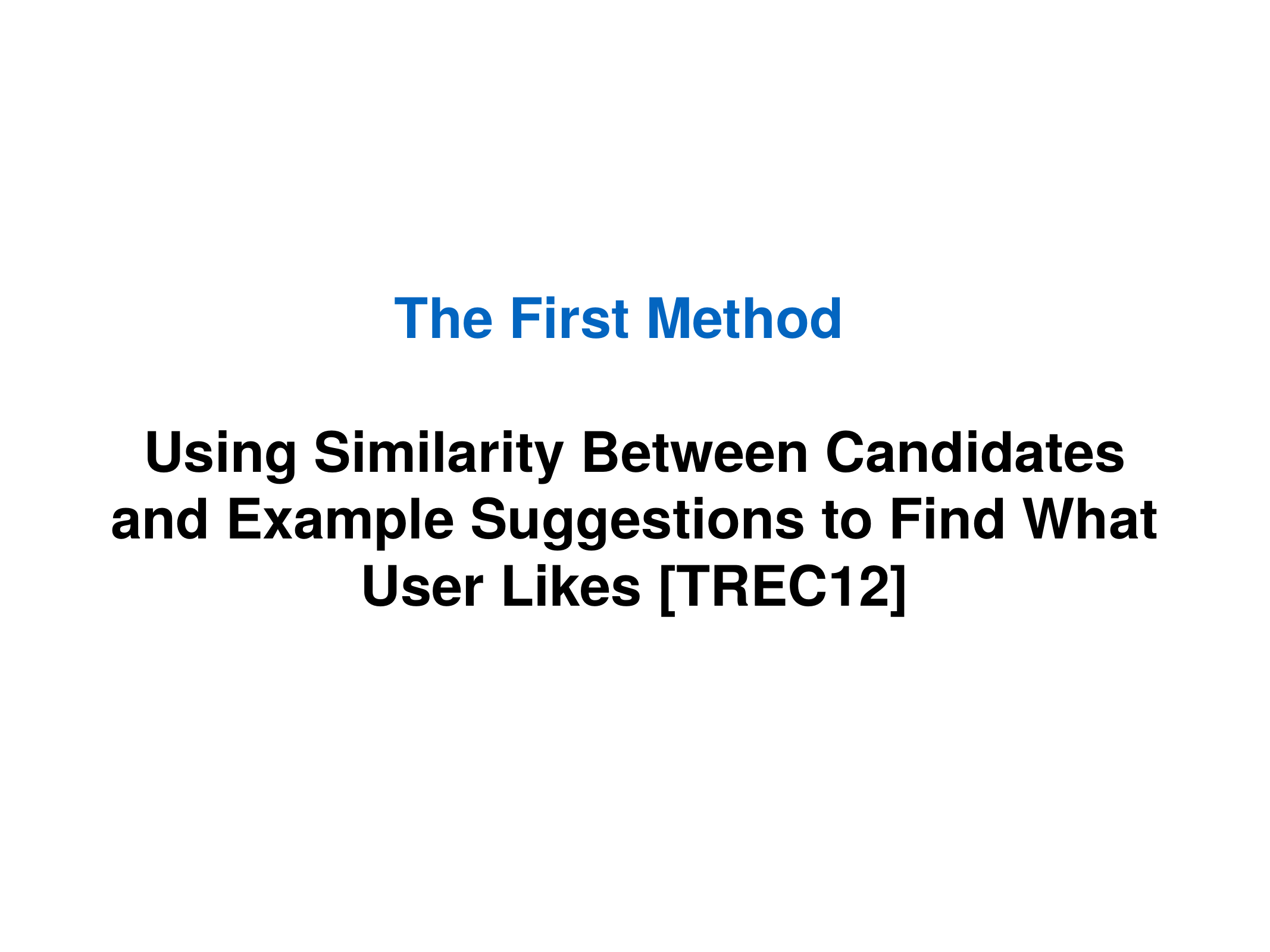

# The First Method

Using Similarity Between Candidates and Example Suggestions to Find What User Likes [TREC12]
182